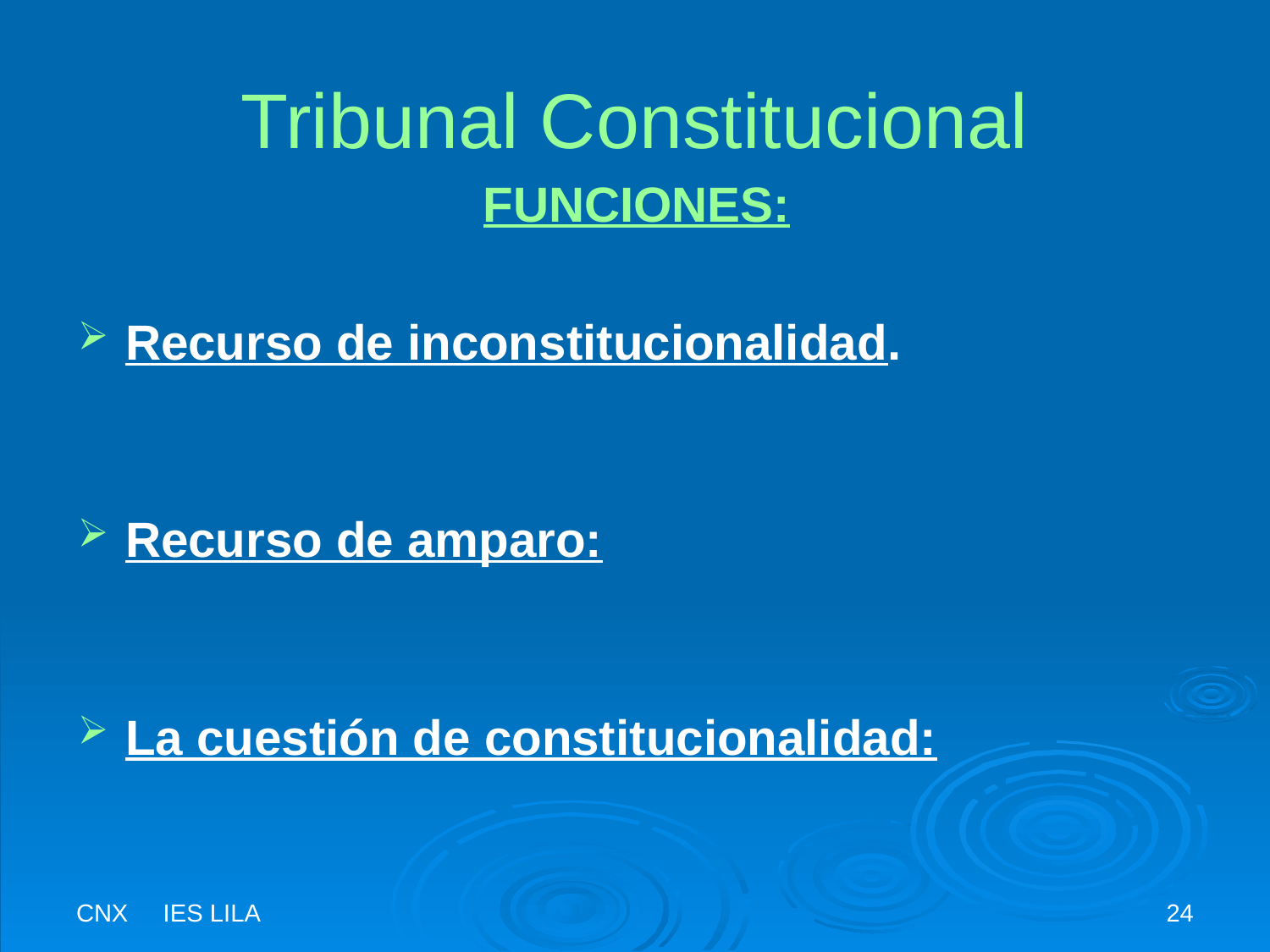

# Tribunal Constitucional
FUNCIONES:

Recurso de inconstitucionalidad.

Recurso de amparo:

La cuestión de constitucionalidad:
CNX     IES LILA
24